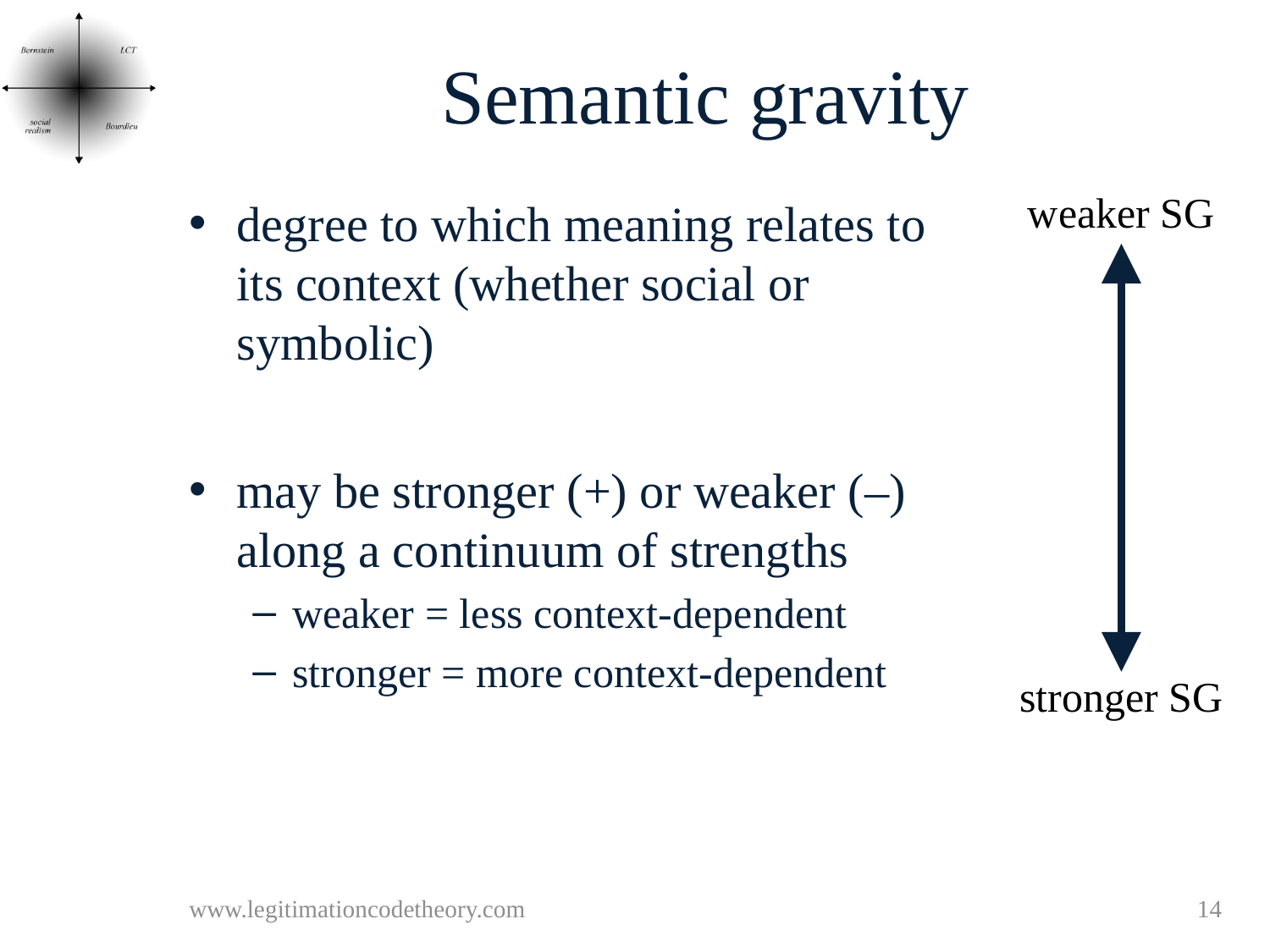

# Semantic gravity

weaker SG
degree to which meaning relates to its context (whether social or symbolic)

may be stronger (+) or weaker (–) along a continuum of strengths
weaker = less context-dependent
stronger = more context-dependent

stronger SG
www.legitimationcodetheory.com
14